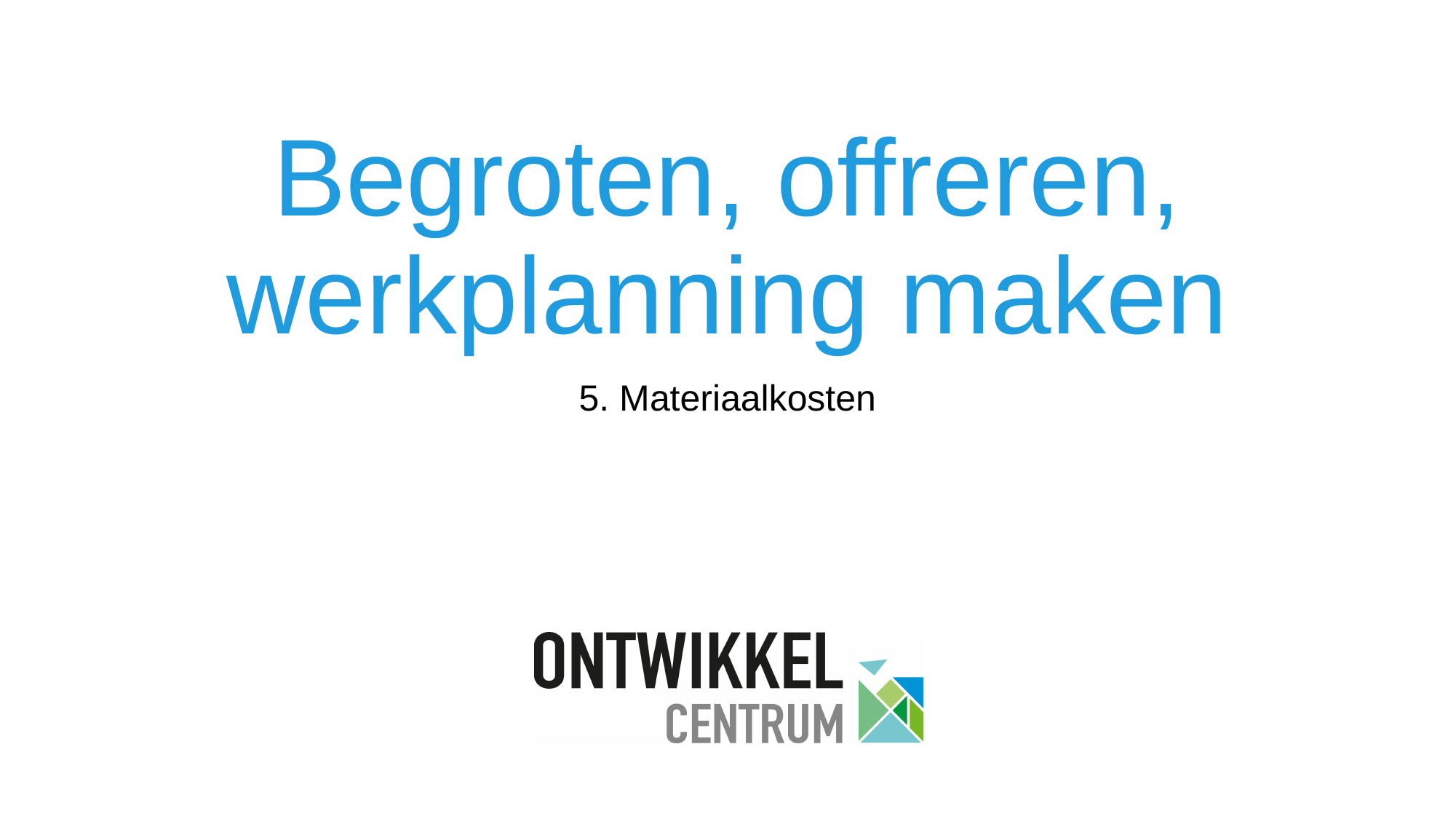

# Begroten, offreren, werkplanning maken
5. Materiaalkosten